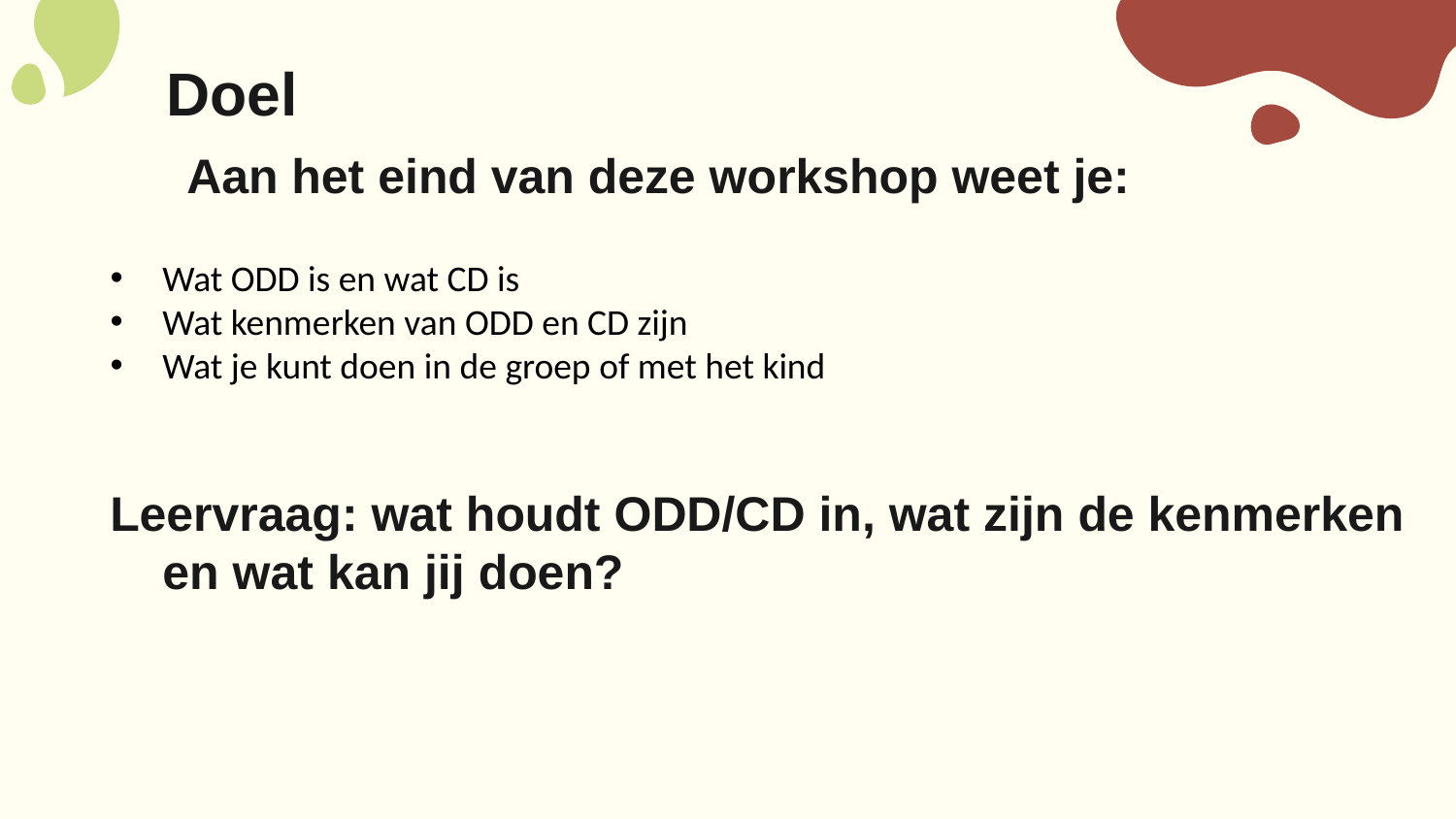

# Doel

Aan het eind van deze workshop weet je:
Wat ODD is en wat CD is
Wat kenmerken van ODD en CD zijn
Wat je kunt doen in de groep of met het kind

Leervraag: wat houdt ODD/CD in, wat zijn de kenmerken en wat kan jij doen?